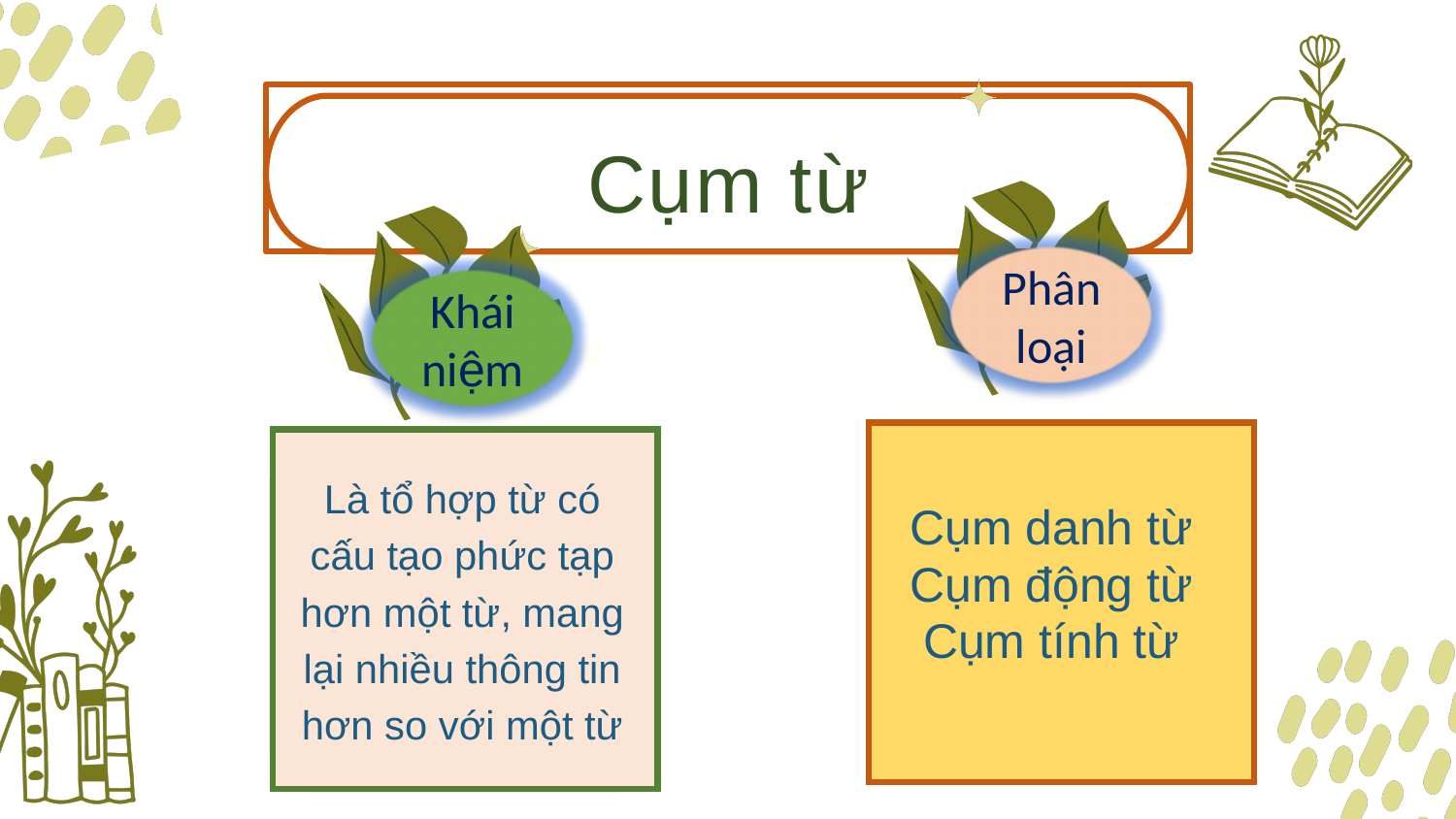

Cụm từ

Phân loại
Khái niệm
What We Know

Là tổ hợp từ có cấu tạo phức tạp hơn một từ, mang lại nhiều thông tin hơn so với một từ

Cụm danh từ
Cụm động từ
Cụm tính từ